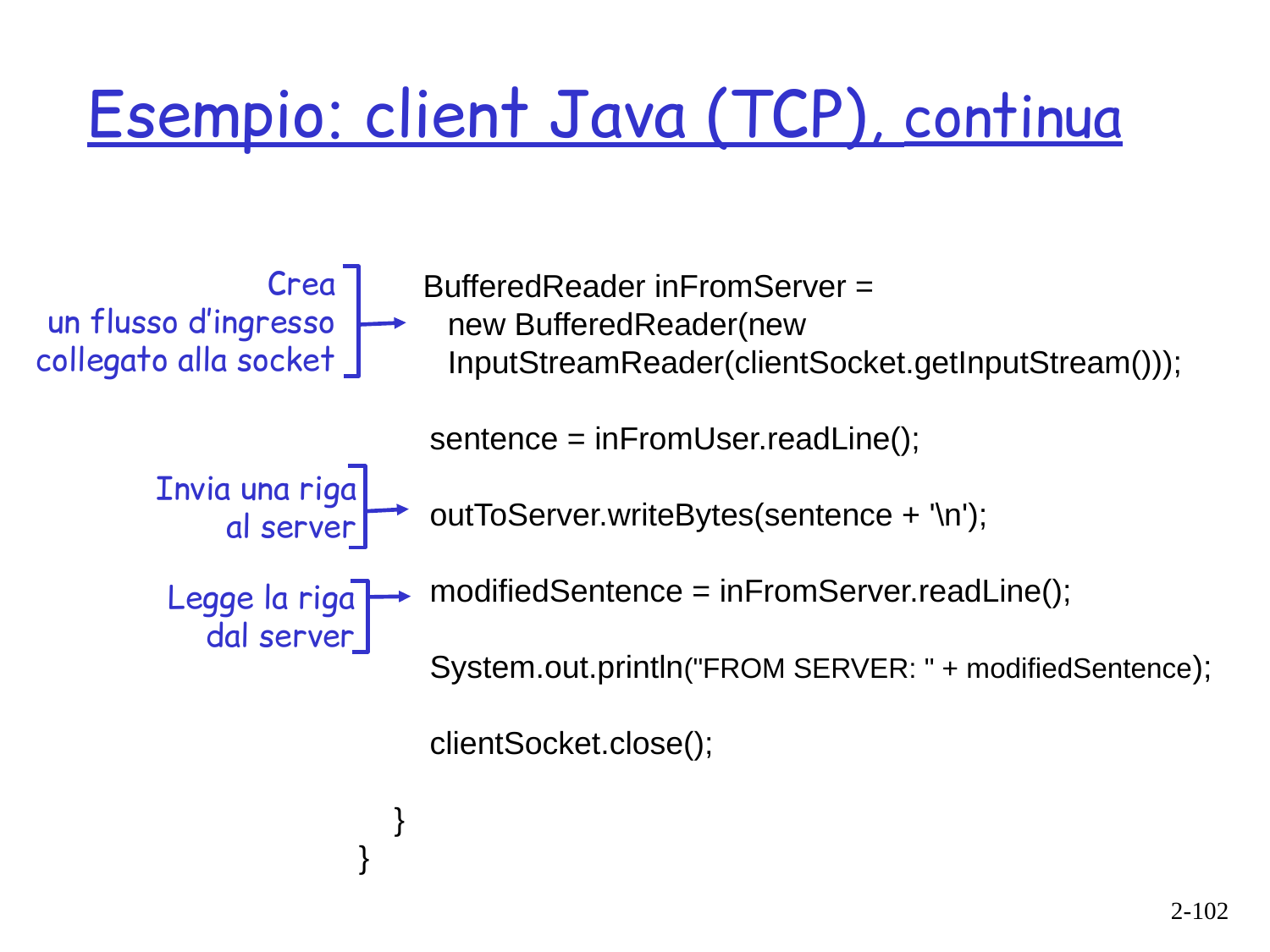

# Esempio: client Java (TCP), continua
Crea
un flusso d’ingresso
collegato alla socket
        BufferedReader inFromServer =
          new BufferedReader(new
          InputStreamReader(clientSocket.getInputStream()));

        sentence = inFromUser.readLine();

        outToServer.writeBytes(sentence + '\n');

        modifiedSentence = inFromServer.readLine();

        System.out.println("FROM SERVER: " + modifiedSentence);

        clientSocket.close();

    }
}

Invia una riga
al server

Legge la riga
dal server

2-102